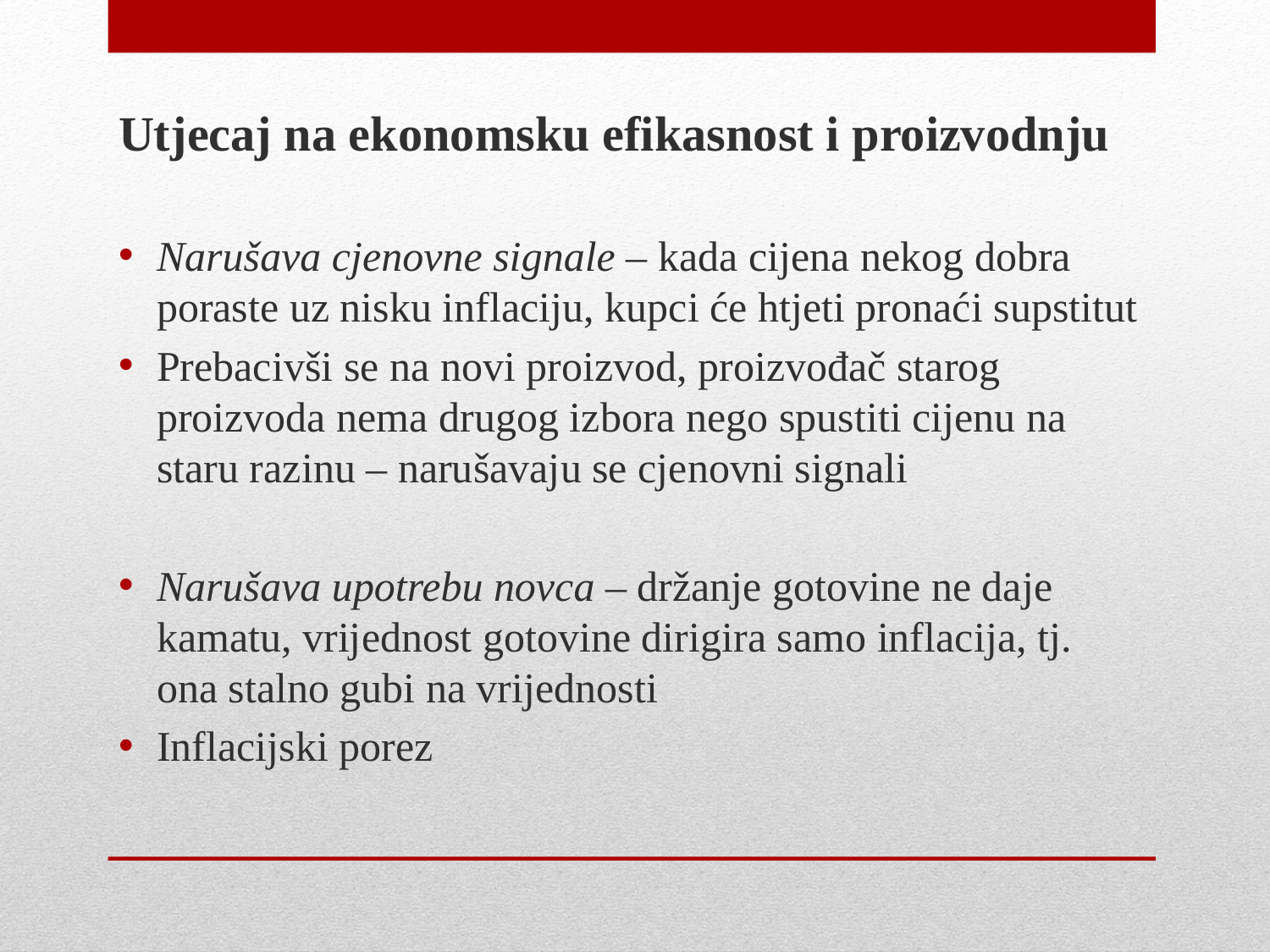

Utjecaj na ekonomsku efikasnost i proizvodnju

Narušava cjenovne signale – kada cijena nekog dobra poraste uz nisku inflaciju, kupci će htjeti pronaći supstitut
Prebacivši se na novi proizvod, proizvođač starog proizvoda nema drugog izbora nego spustiti cijenu na staru razinu – narušavaju se cjenovni signali

Narušava upotrebu novca – držanje gotovine ne daje kamatu, vrijednost gotovine dirigira samo inflacija, tj. ona stalno gubi na vrijednosti
Inflacijski porez